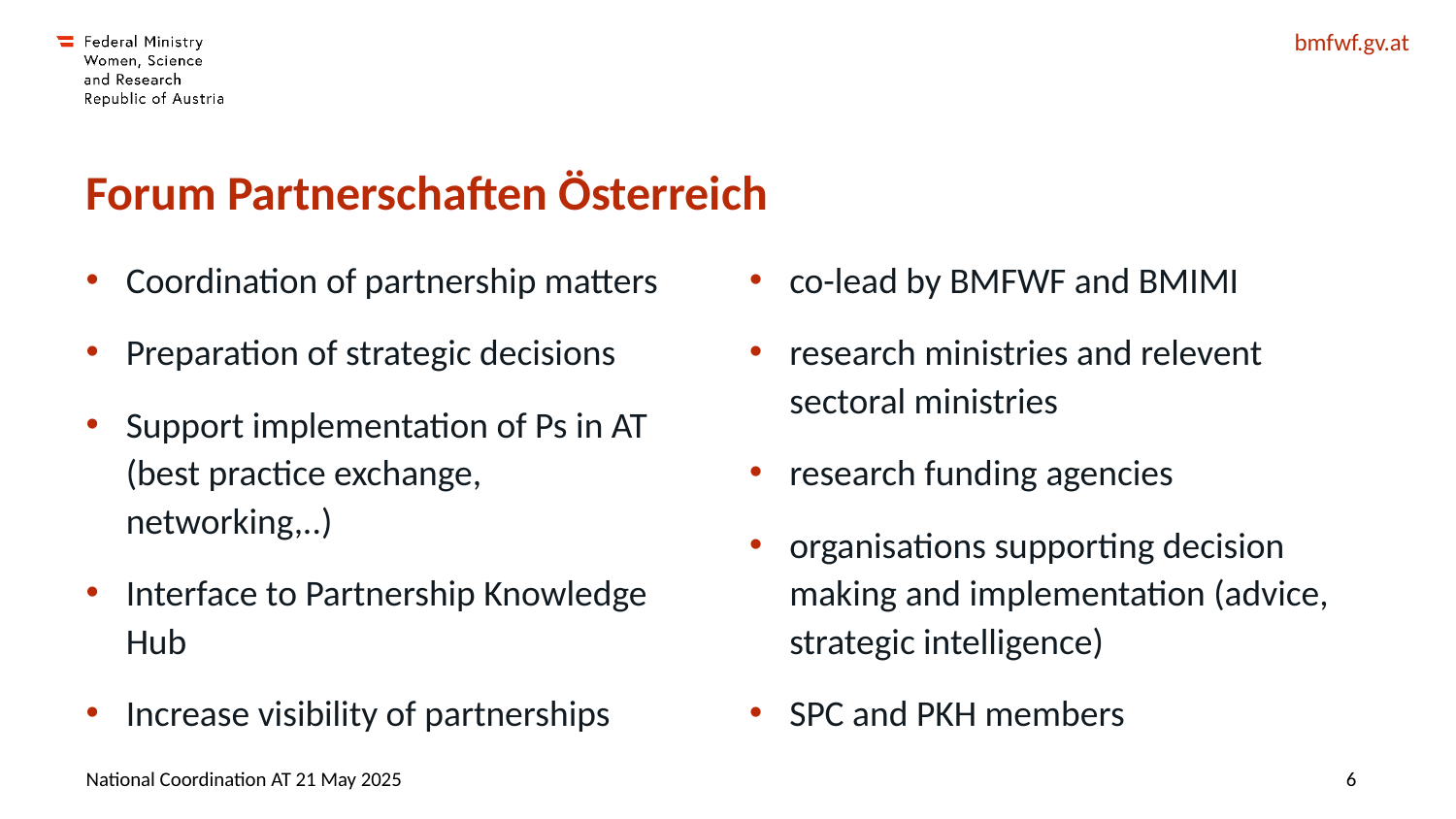

# Forum Partnerschaften Österreich
Coordination of partnership matters
Preparation of strategic decisions
Support implementation of Ps in AT (best practice exchange, networking,..)
Interface to Partnership Knowledge Hub
Increase visibility of partnerships

co-lead by BMFWF and BMIMI
research ministries and relevent sectoral ministries
research funding agencies
organisations supporting decision making and implementation (advice, strategic intelligence)
SPC and PKH members

National Coordination AT 21 May 2025
6